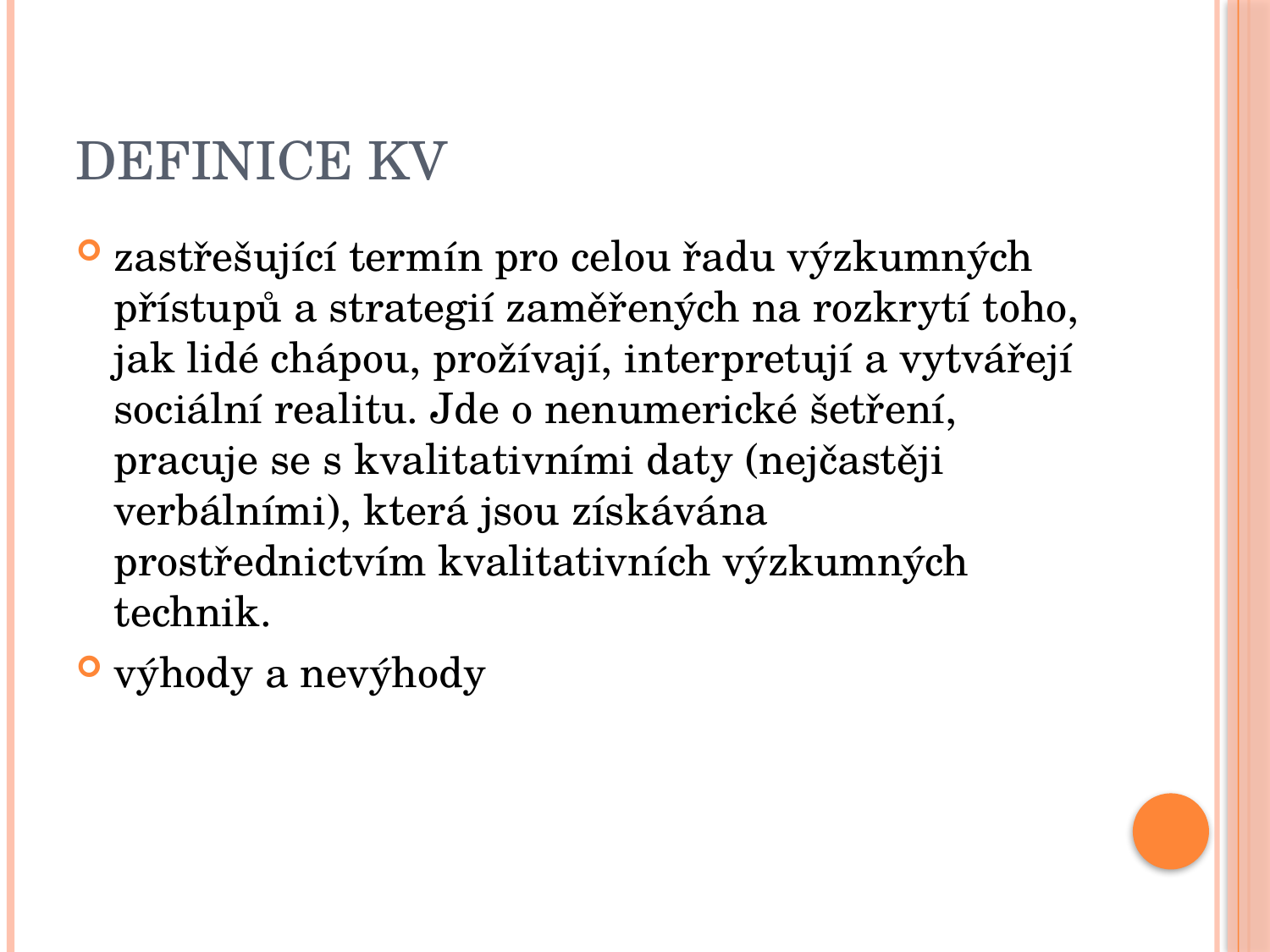

# Definice KV
zastřešující termín pro celou řadu výzkumných přístupů a strategií zaměřených na rozkrytí toho, jak lidé chápou, prožívají, interpretují a vytvářejí sociální realitu. Jde o nenumerické šetření, pracuje se s kvalitativními daty (nejčastěji verbálními), která jsou získávána prostřednictvím kvalitativních výzkumných technik.
výhody a nevýhody